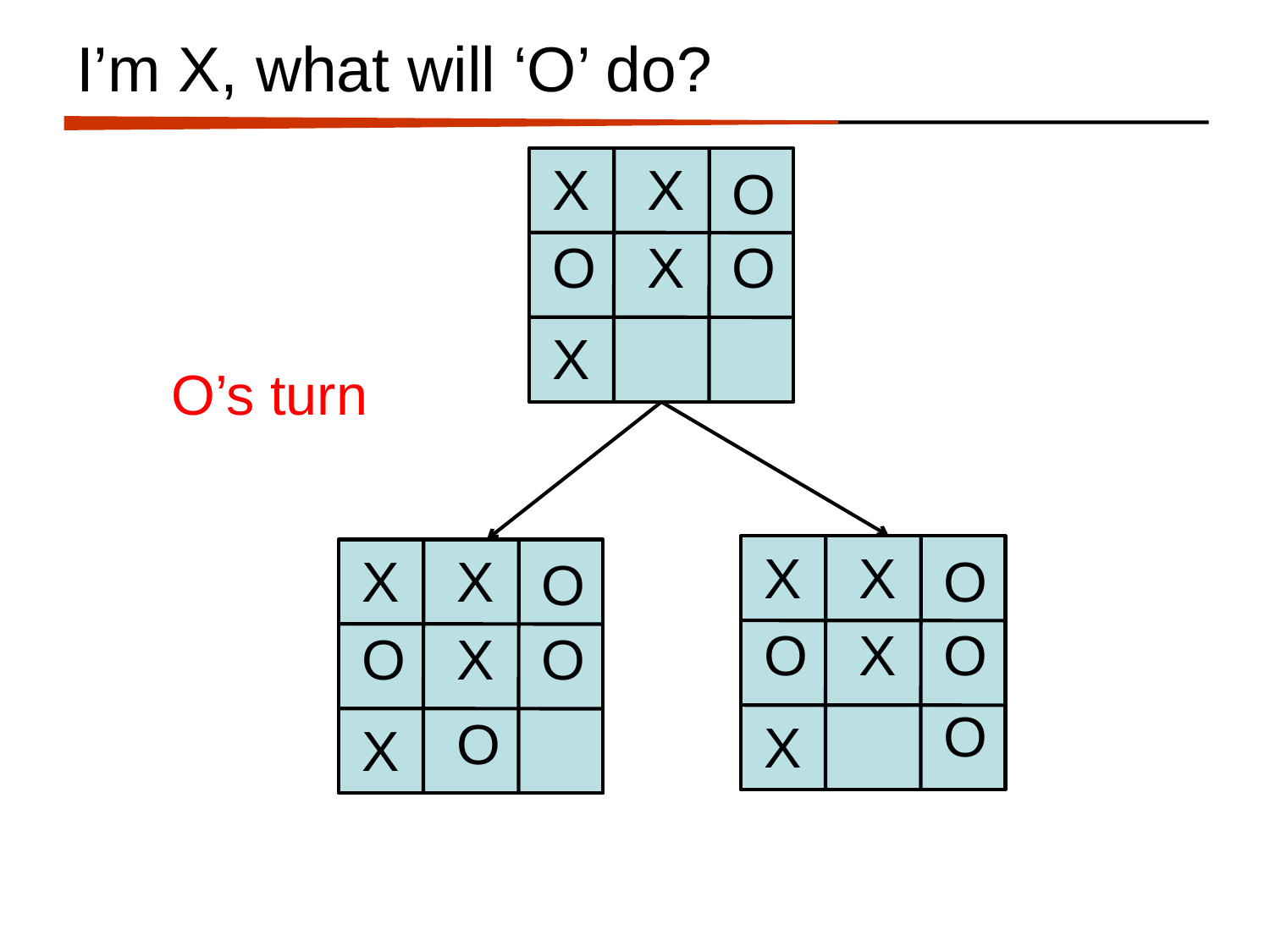

# I’m X, what will ‘O’ do?

X
X
O
O
X
O
X

X
X

X
X
O
O
O
X
O
O
X
O
O
O
X
X
O’s turn